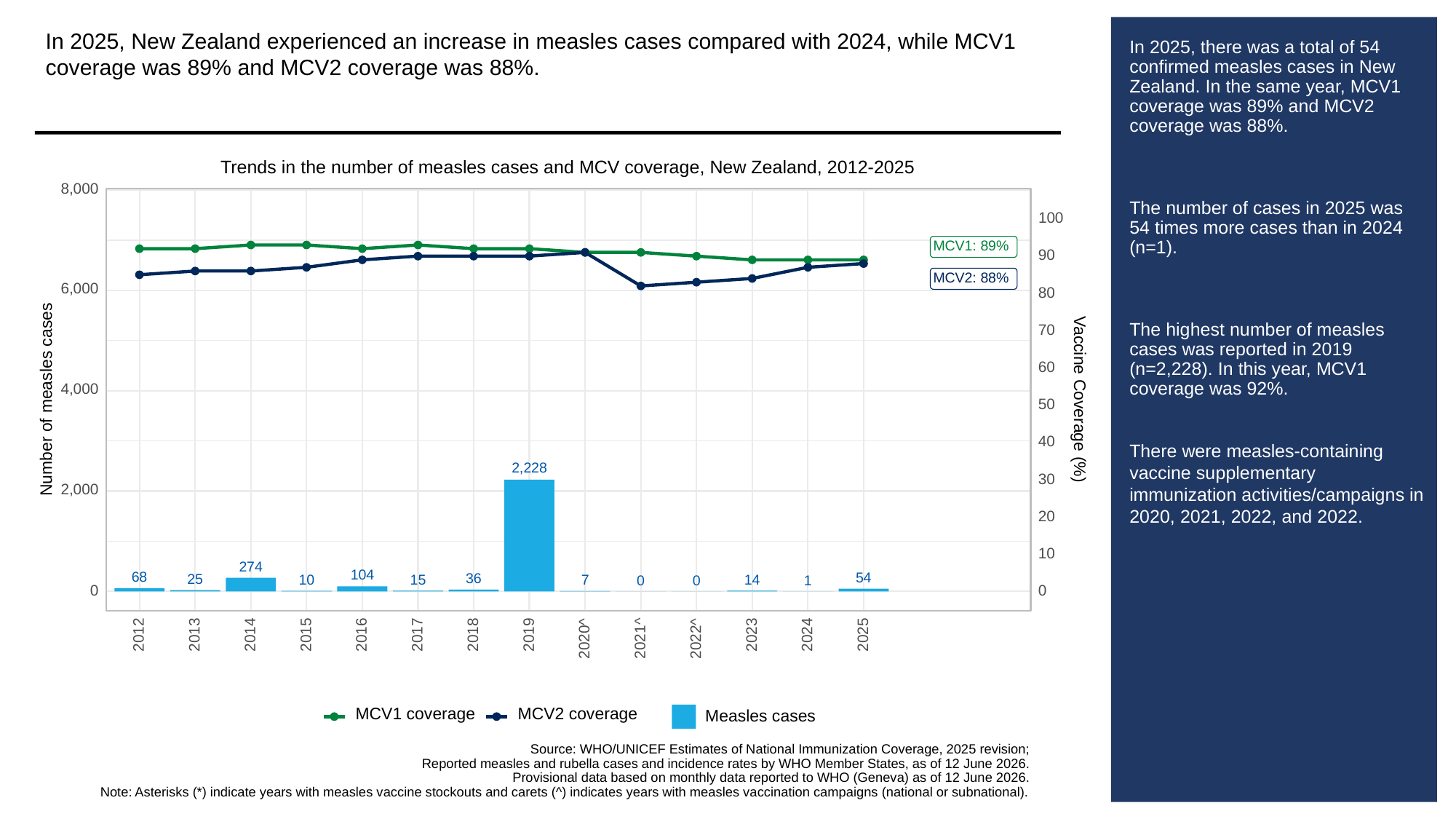

In 2025, New Zealand experienced an increase in measles cases compared with 2024, while MCV1 coverage was 89% and MCV2 coverage was 88%.
# In 2025, there was a total of 54 confirmed measles cases in New Zealand. In the same year, MCV1 coverage was 89% and MCV2 coverage was 88%.

The number of cases in 2025 was 54 times more cases than in 2024 (n=1).

The highest number of measles cases was reported in 2019 (n=2,228). In this year, MCV1 coverage was 92%.

There were measles-containing vaccine supplementary immunization activities/campaigns in 2020, 2021, 2022, and 2022.

Trends in the number of measles cases and MCV coverage, New Zealand, 2012-2025
8,000

100

MCV1: 89%

90

MCV2: 88%

6,000
80

70

60
4,000

Vaccine Coverage (%)
Number of measles cases
50
40

2,228
30

2,000

20

10
274
104
68
54
36
25
15
14
10
7
0
0
1

0
0

2013
2023
2012
2014
2015
2016
2017
2018
2019
2024
2025
2020^
2021^
2022^

MCV1 coverage
MCV2 coverage
Measles cases

Source: WHO/UNICEF Estimates of National Immunization Coverage, 2025 revision;
Reported measles and rubella cases and incidence rates by WHO Member States, as of 12 June 2026.
Provisional data based on monthly data reported to WHO (Geneva) as of 12 June 2026.
Note: Asterisks (*) indicate years with measles vaccine stockouts and carets (^) indicates years with measles vaccination campaigns (national or subnational).